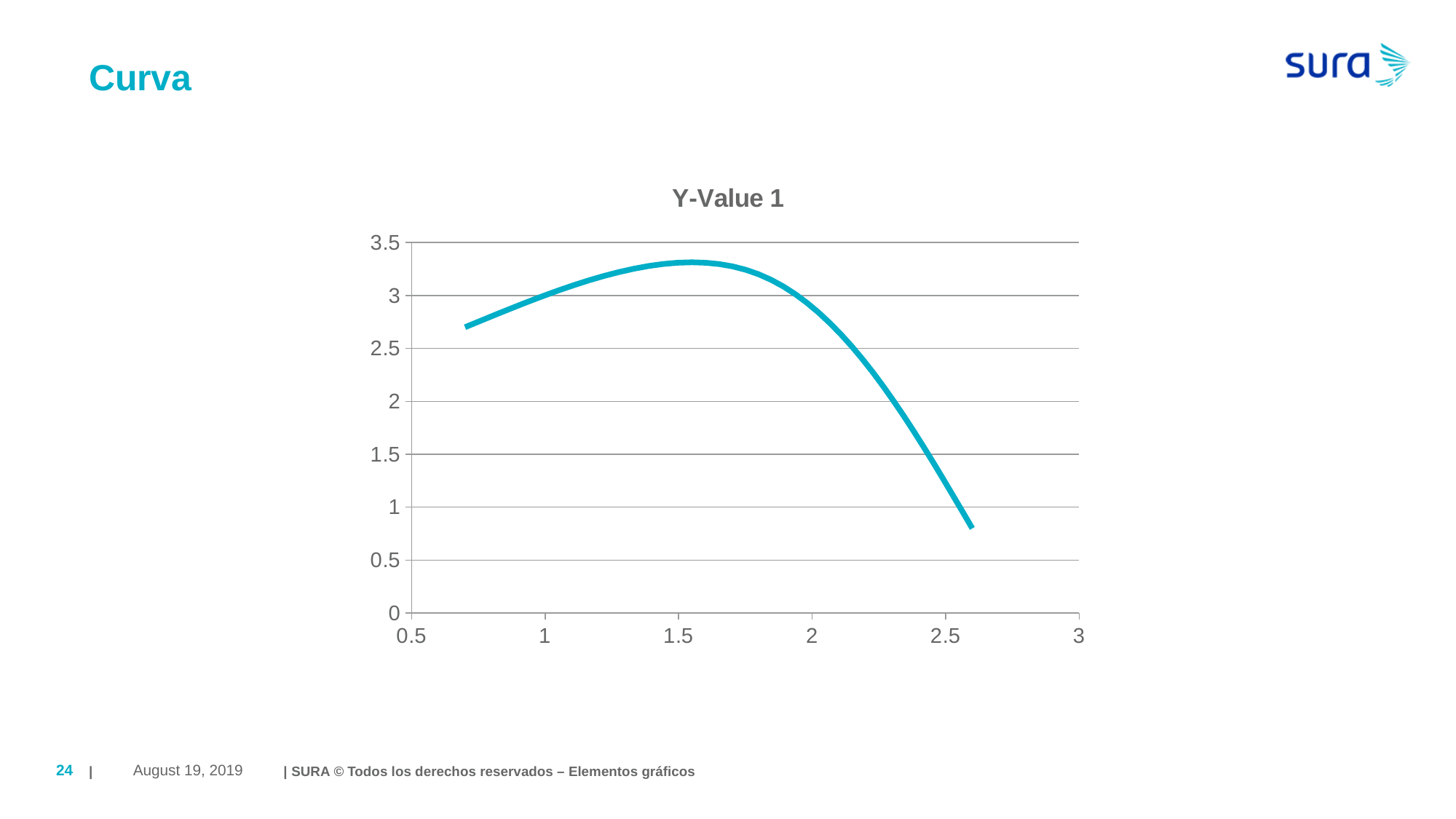

# Curva

### Chart:

| Category | Y-Value 1 |
|---|---|
|                                                  | SURA © Todos los derechos reservados – Elementos gráficos
24
August 19, 2019